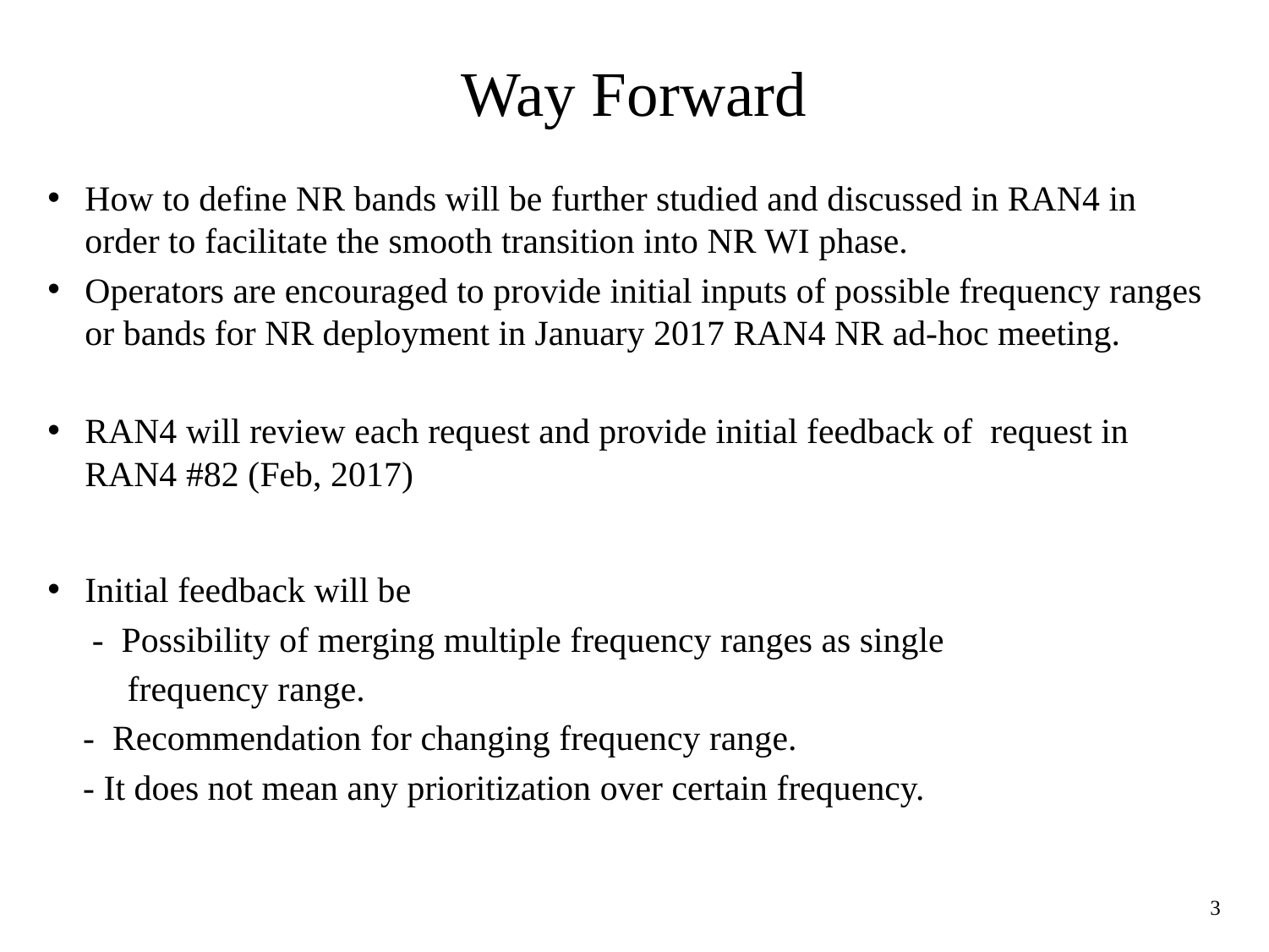

# Way Forward
How to define NR bands will be further studied and discussed in RAN4 in order to facilitate the smooth transition into NR WI phase.
Operators are encouraged to provide initial inputs of possible frequency ranges or bands for NR deployment in January 2017 RAN4 NR ad-hoc meeting.

RAN4 will review each request and provide initial feedback of  request in RAN4 #82 (Feb, 2017)

Initial feedback will be
     -  Possibility of merging multiple frequency ranges as single
         frequency range.
    -  Recommendation for changing frequency range.
    - It does not mean any prioritization over certain frequency.
3